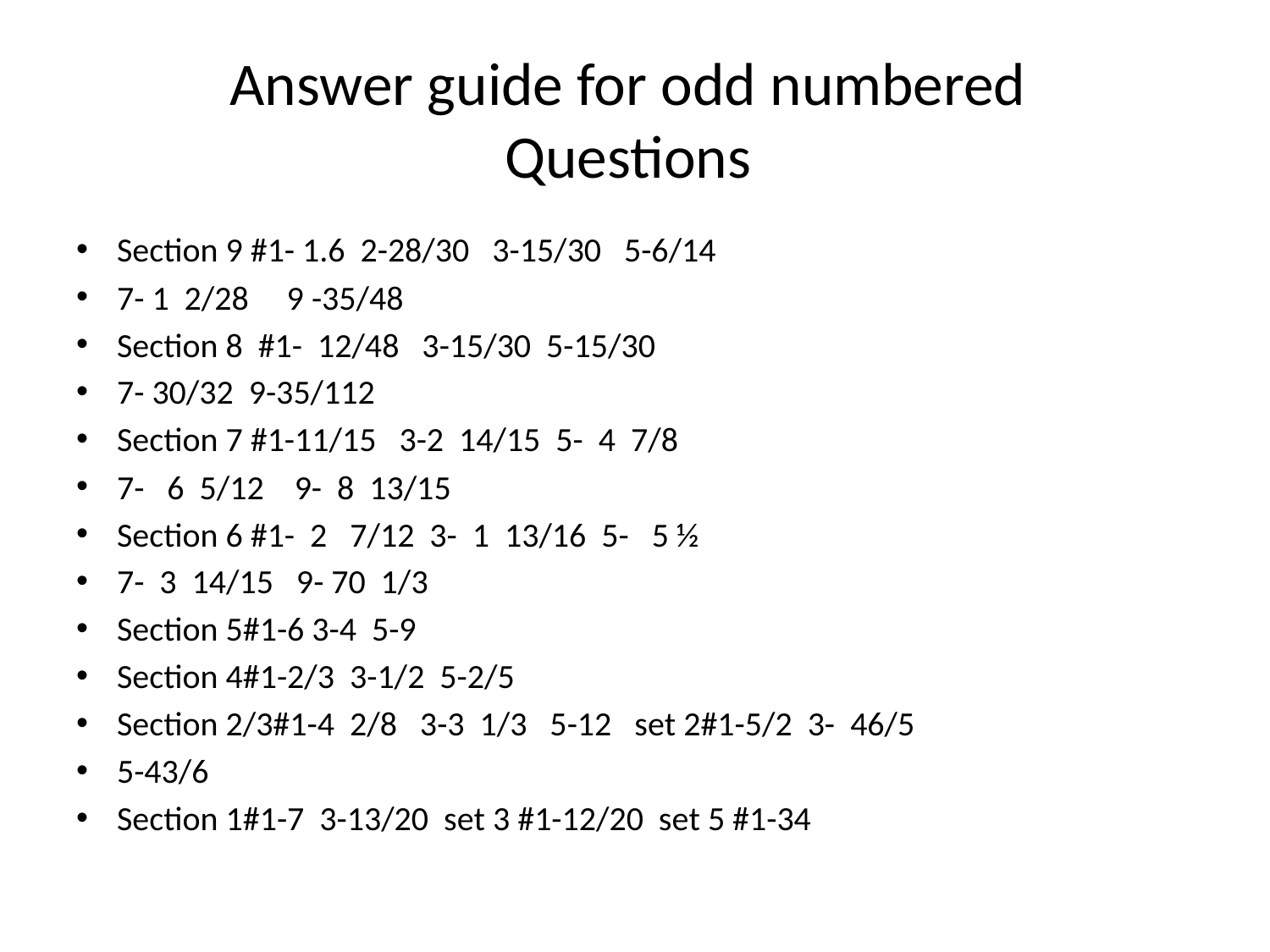

# Answer guide for odd numbered Questions
Section 9 #1- 1.6  2-28/30   3-15/30   5-6/14
7- 1  2/28     9 -35/48
Section 8  #1-  12/48   3-15/30  5-15/30
7- 30/32  9-35/112
Section 7 #1-11/15   3-2  14/15  5-  4  7/8
7-   6  5/12    9-  8  13/15
Section 6 #1-  2   7/12  3-  1  13/16  5-   5 ½
7-  3  14/15   9- 70  1/3
Section 5#1-6 3-4  5-9
Section 4#1-2/3  3-1/2  5-2/5
Section 2/3#1-4  2/8   3-3  1/3   5-12   set 2#1-5/2  3-  46/5
5-43/6
Section 1#1-7  3-13/20  set 3 #1-12/20  set 5 #1-34